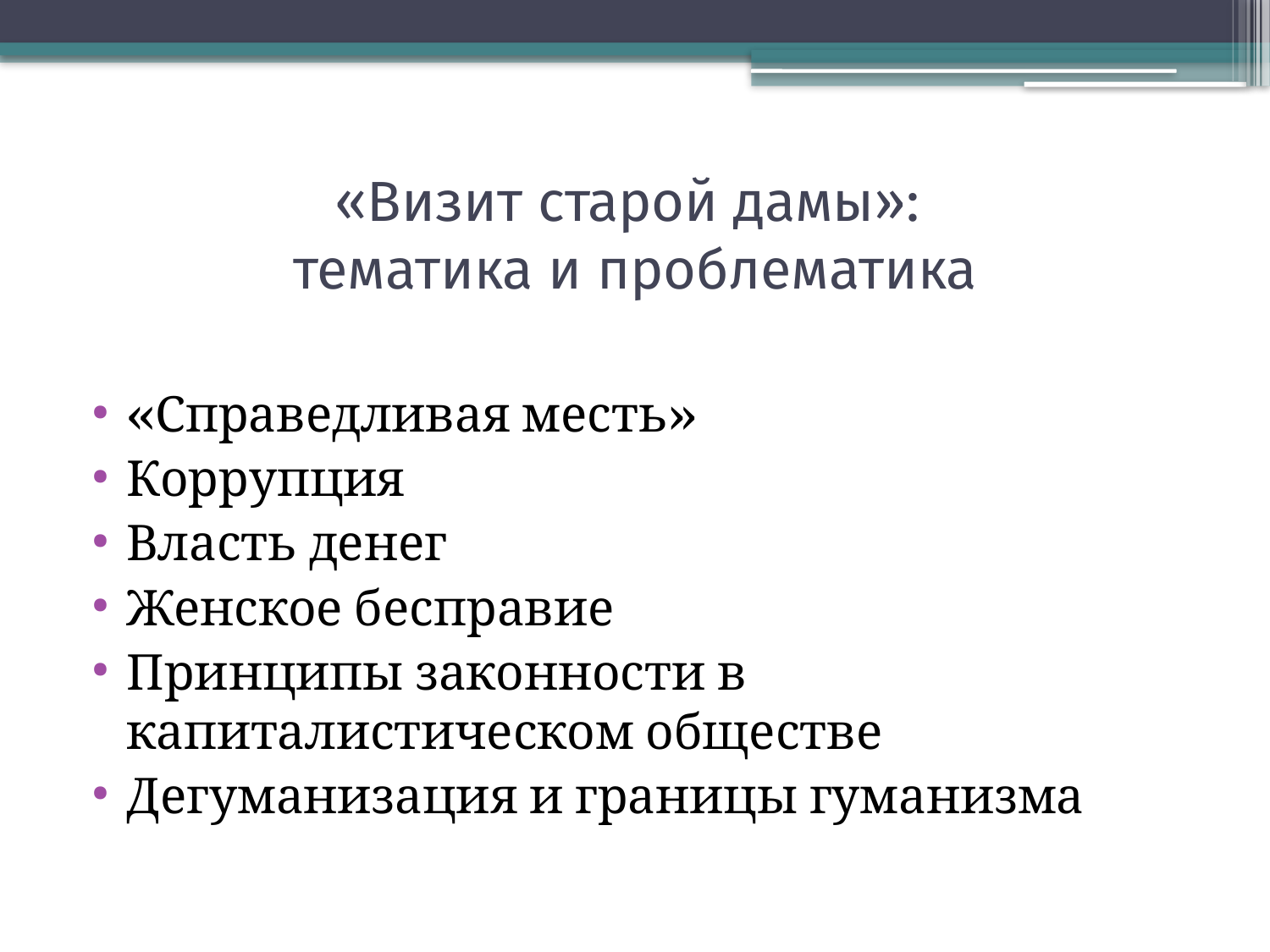

# «Визит старой дамы»: тематика и проблематика

«Справедливая месть»
Коррупция
Власть денег
Женское бесправие
Принципы законности в капиталистическом обществе
Дегуманизация и границы гуманизма